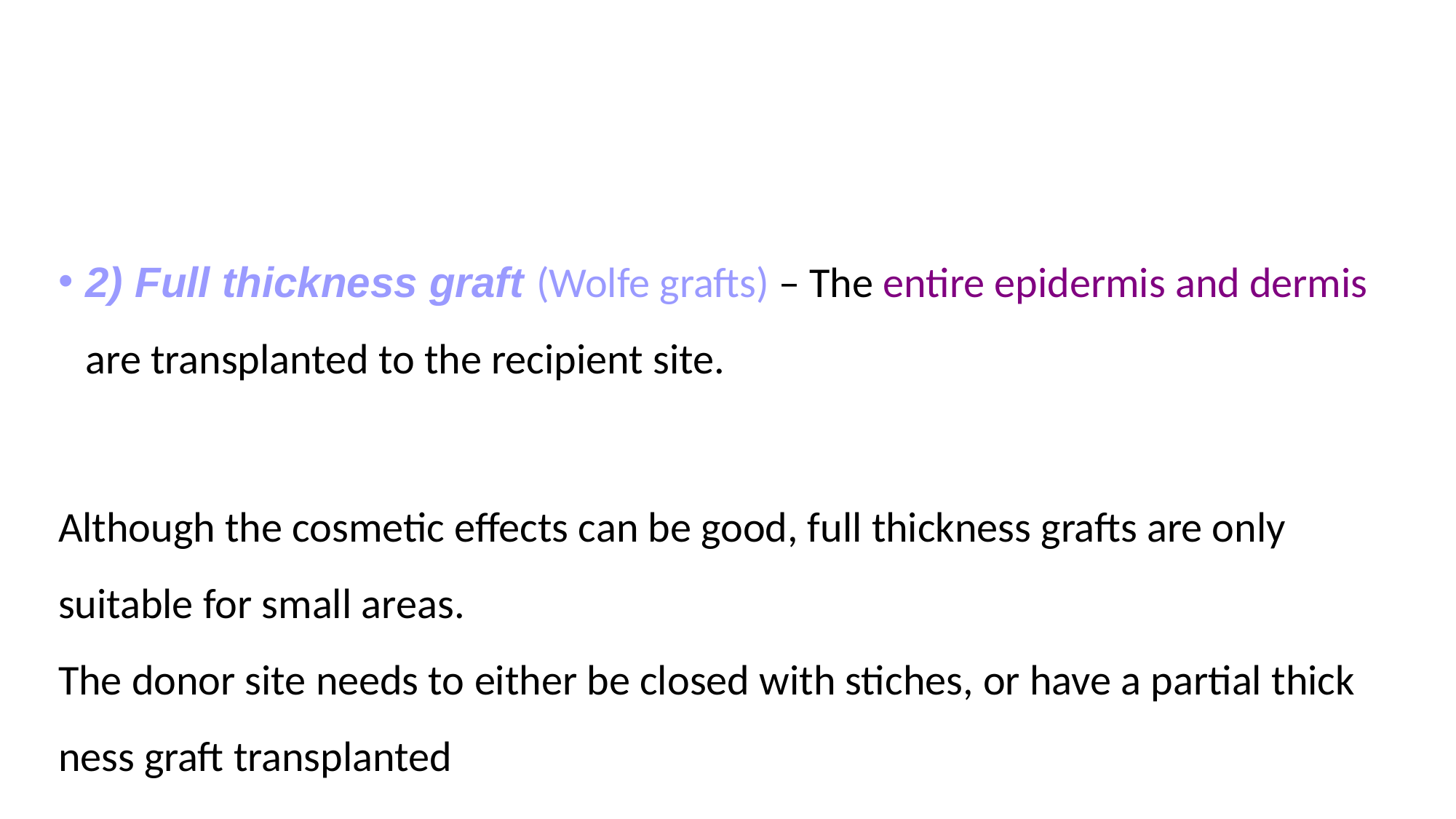

#
2) Full thickness graft (Wolfe grafts) – The entire epidermis and dermis are transplanted to the recipient site.
Although the cosmetic effects can be good, full thickness grafts are only suitable for small areas.
The donor site needs to either be closed with stiches, or have a partial thick ness graft transplanted